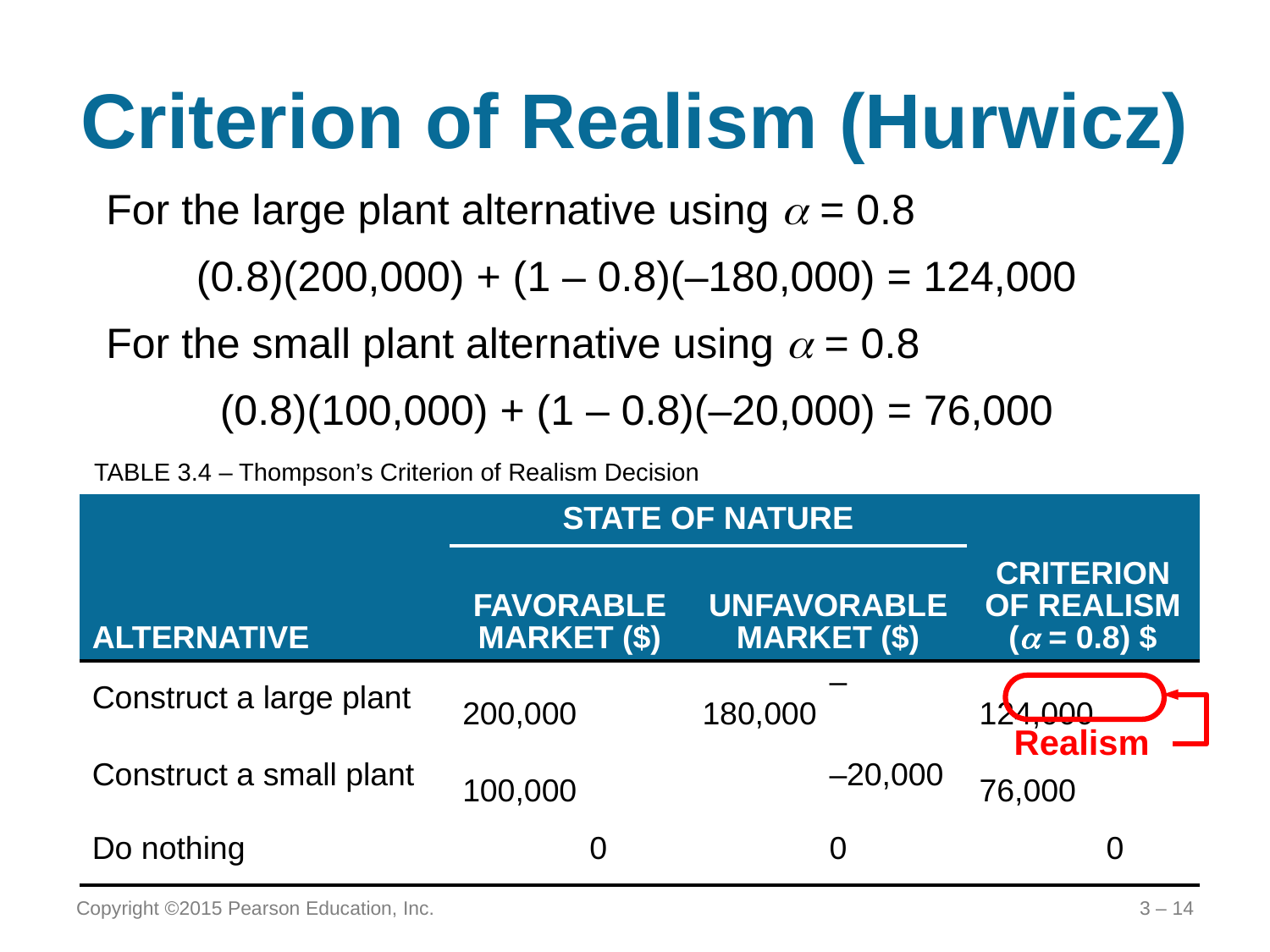

# Criterion of Realism (Hurwicz)
For the large plant alternative using α = 0.8
(0.8)(200,000) + (1 – 0.8)(–180,000) = 124,000
For the small plant alternative using α = 0.8
(0.8)(100,000) + (1 – 0.8)(–20,000) = 76,000
TABLE 3.4 – Thompson’s Criterion of Realism Decision
|  | STATE OF NATURE |  |  |
| --- | --- | --- | --- |
| ALTERNATIVE | FAVORABLE MARKET ($) | UNFAVORABLE MARKET ($) | CRITERION OF REALISM (α = 0.8) $ |
| Construct a large plant | 200,000 | –180,000 | 124,000 |
| Construct a small plant | 100,000 | –20,000 | 76,000 |
| Do nothing | 0 | 0 | 0 |

Realism
Copyright ©2015 Pearson Education, Inc.
3 – 14